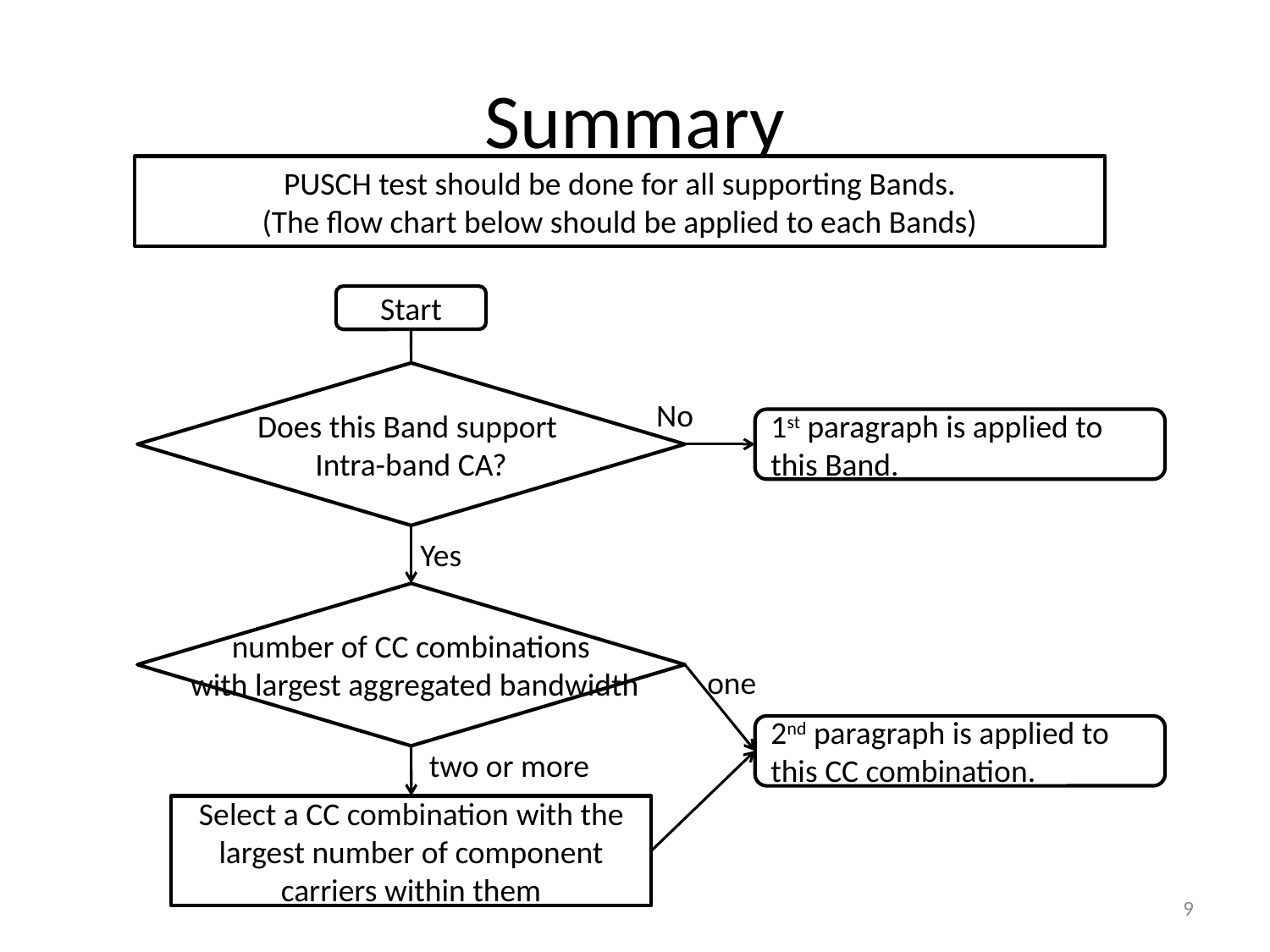

# Summary
PUSCH test should be done for all supporting Bands.
(The flow chart below should be applied to each Bands)
Start
Does this Band support
Intra-band CA?
No
1st paragraph is applied to
this Band.
Yes
number of CC combinations
 with largest aggregated bandwidth
one
2nd paragraph is applied to
this CC combination.
two or more
Select a CC combination with the largest number of component carriers within them
9